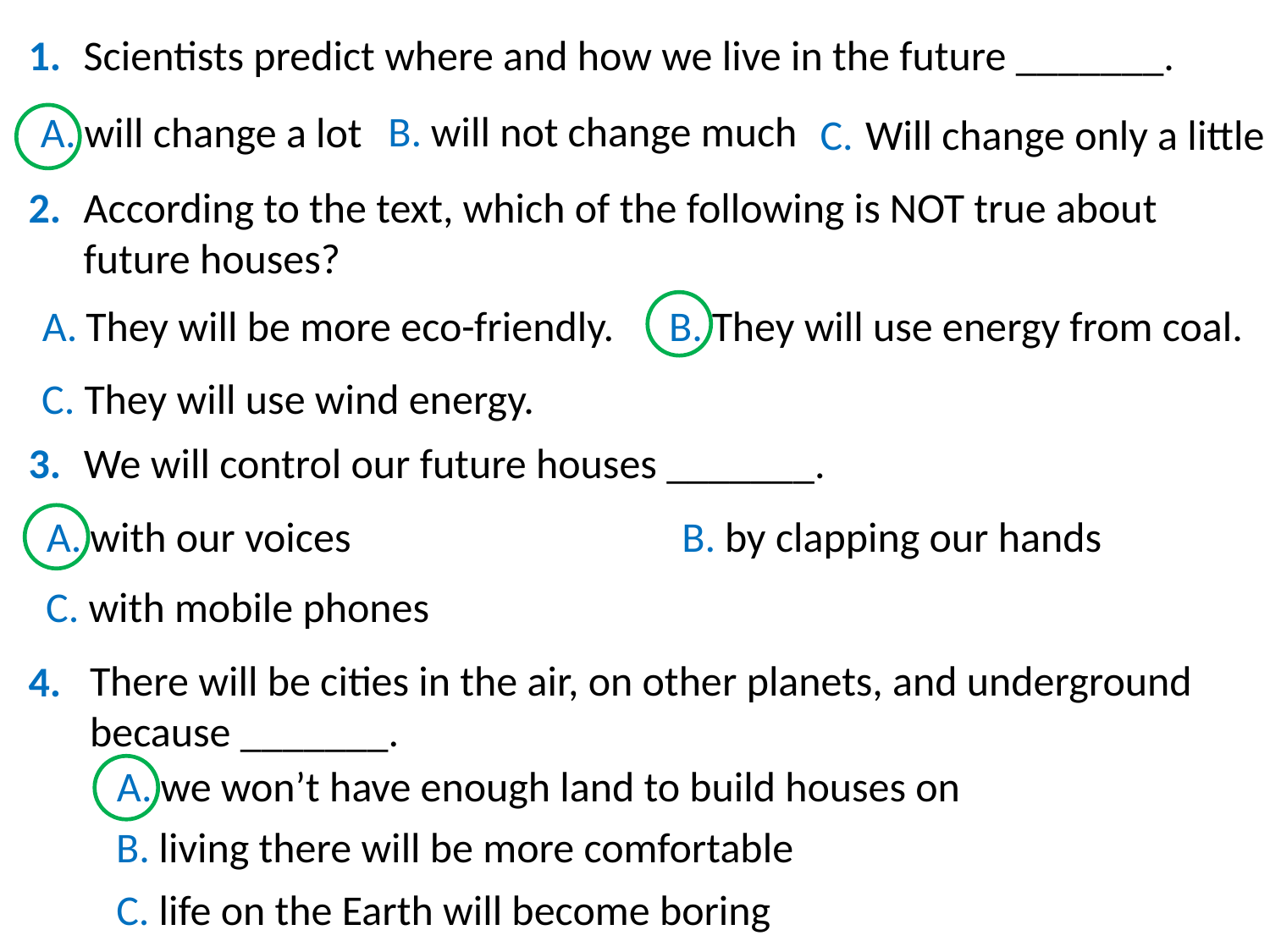

1.
Scientists predict where and how we live in the future _______.
B.
will not change much
A.
will change a lot
C.
Will change only a little

2.
According to the text, which of the following is NOT true about future houses?

A.
They will be more eco-friendly.
B.
They will use energy from coal.
C.
They will use wind energy.
3.
We will control our future houses _______.
A.
with our voices
B.
by clapping our hands

C.
with mobile phones
There will be cities in the air, on other planets, and underground because _______.
4.
A.
we won’t have enough land to build houses on

B.
living there will be more comfortable
C.
life on the Earth will become boring